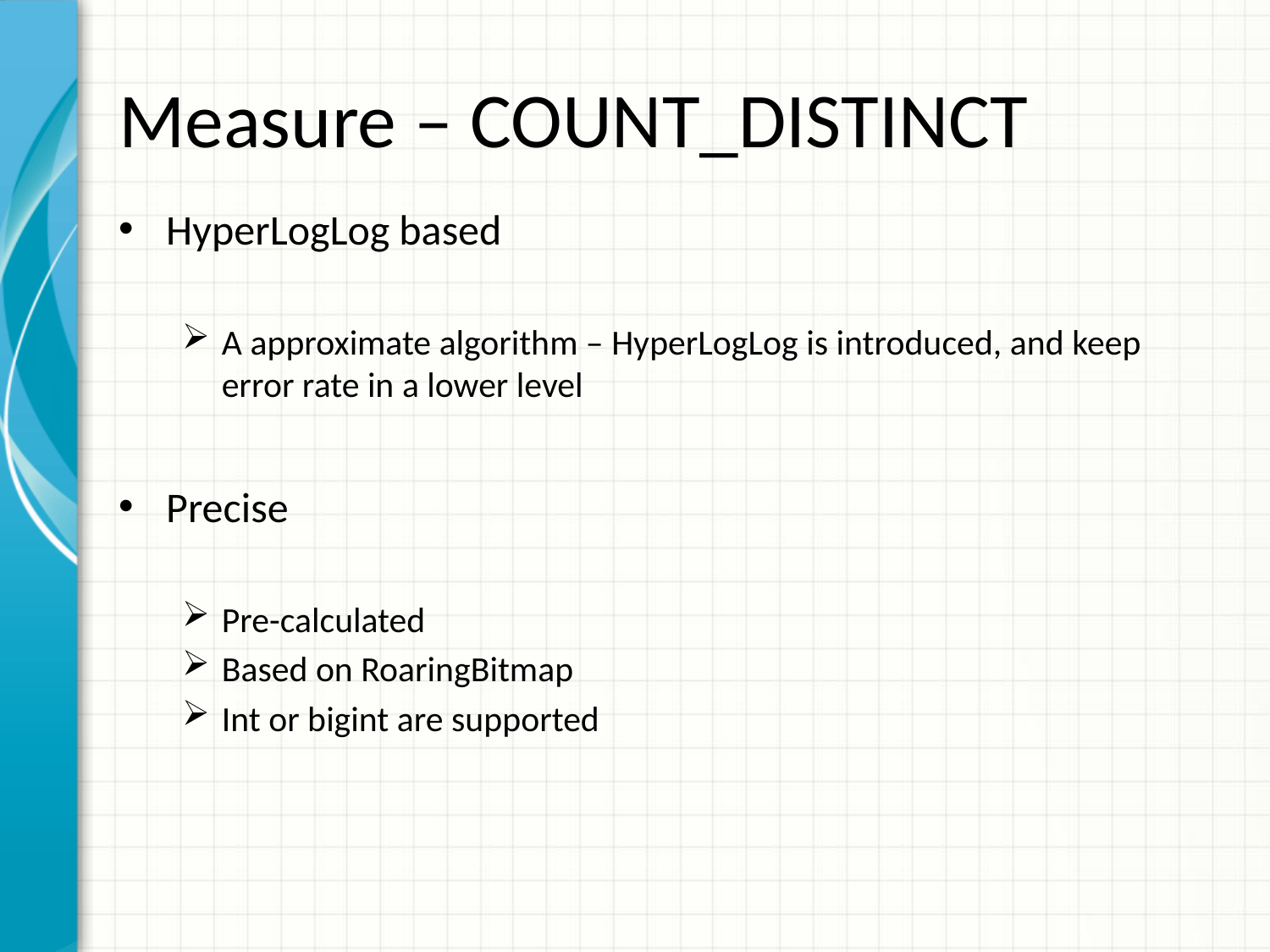

# Measure – COUNT_DISTINCT
HyperLogLog based

A approximate algorithm – HyperLogLog is introduced, and keep error rate in a lower level

Precise

Pre-calculated
Based on RoaringBitmap
Int or bigint are supported